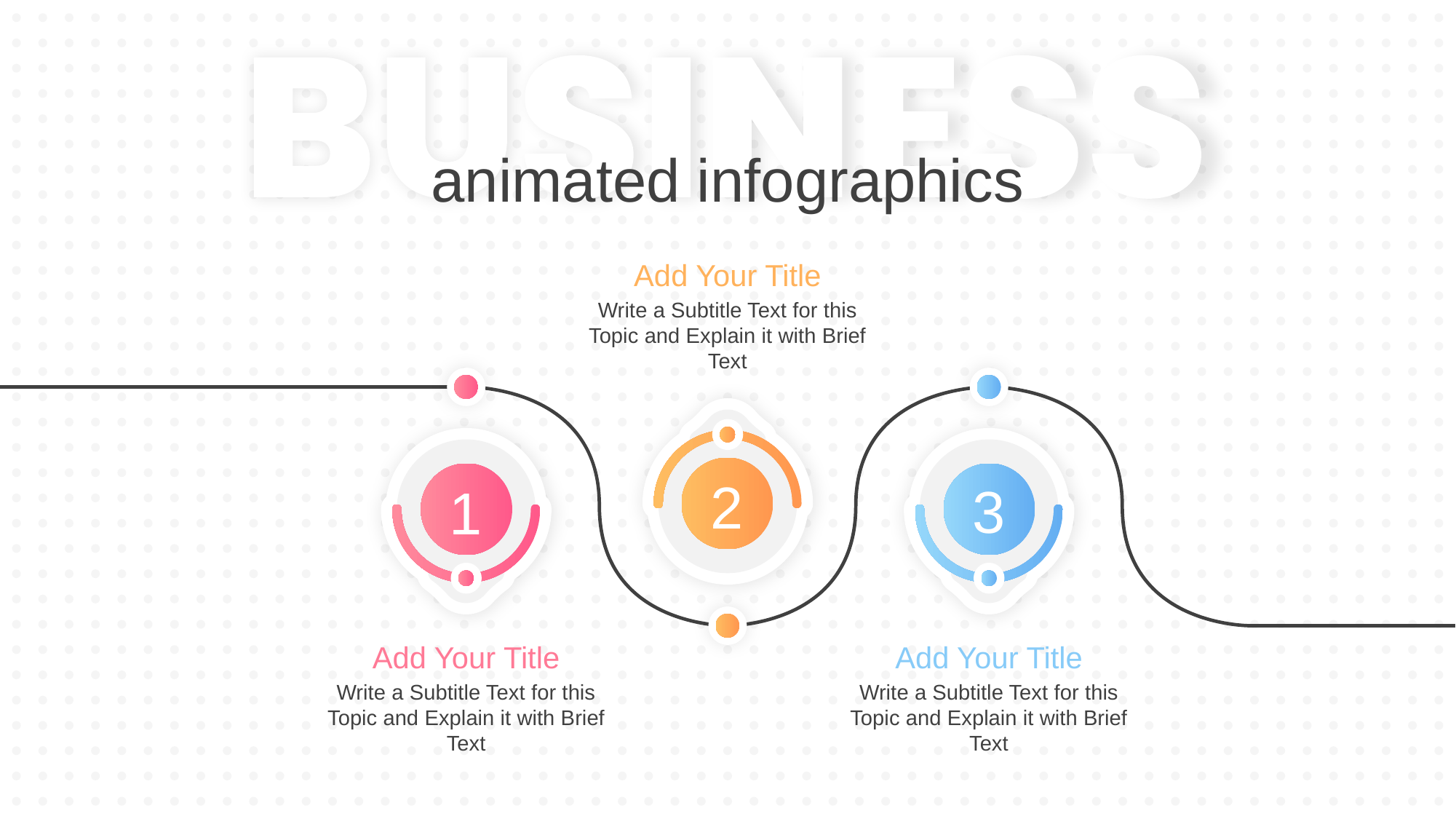

animated infographics
Add Your Title
Write a Subtitle Text for this Topic and Explain it with Brief Text

2

1

3

Add Your Title
Add Your Title
Write a Subtitle Text for this Topic and Explain it with Brief Text
Write a Subtitle Text for this Topic and Explain it with Brief Text